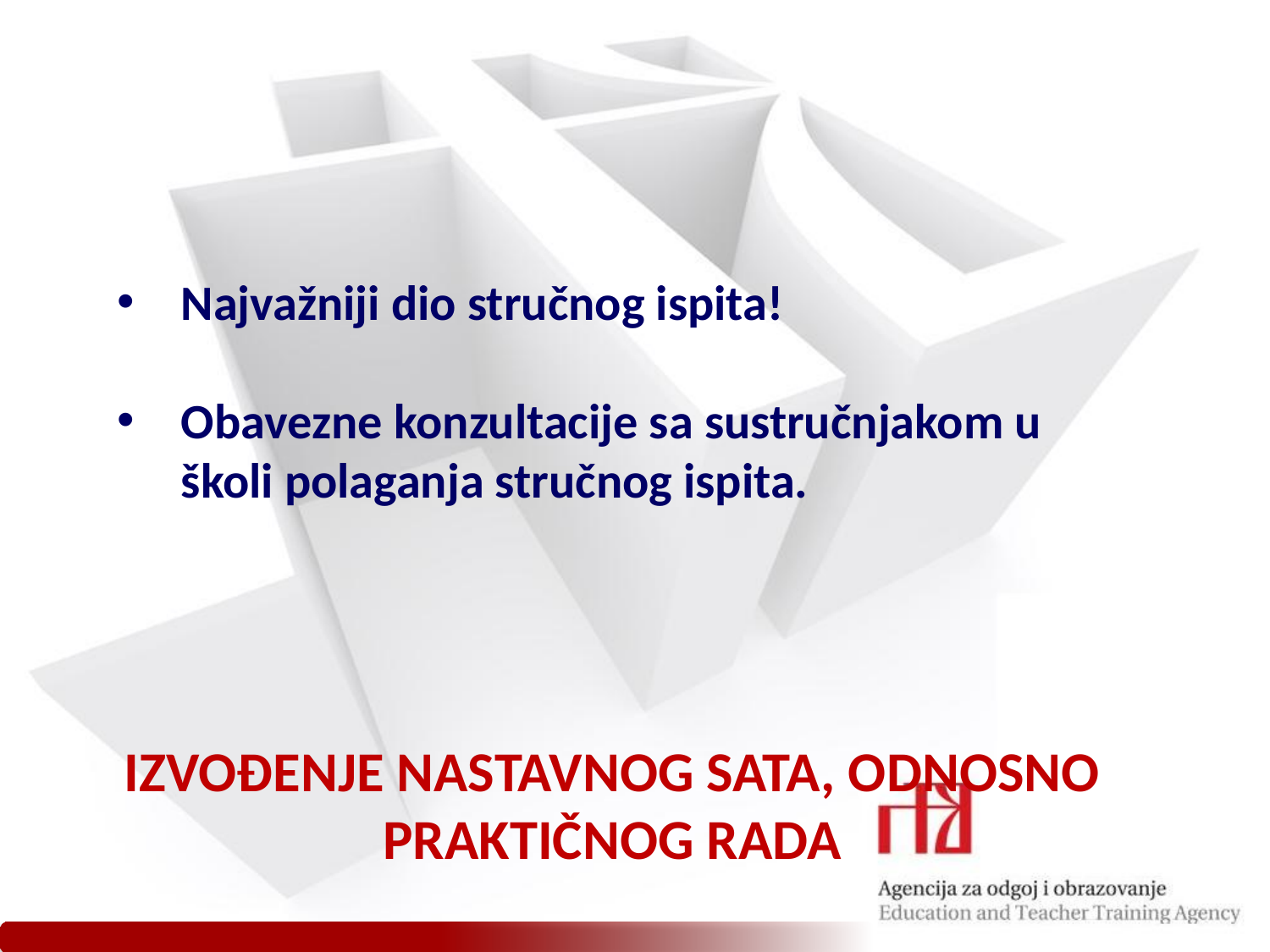

Najvažniji dio stručnog ispita!

Obavezne konzultacije sa sustručnjakom u školi polaganja stručnog ispita.
# IZVOĐENJE NASTAVNOG SATA, ODNOSNO PRAKTIČNOG RADA